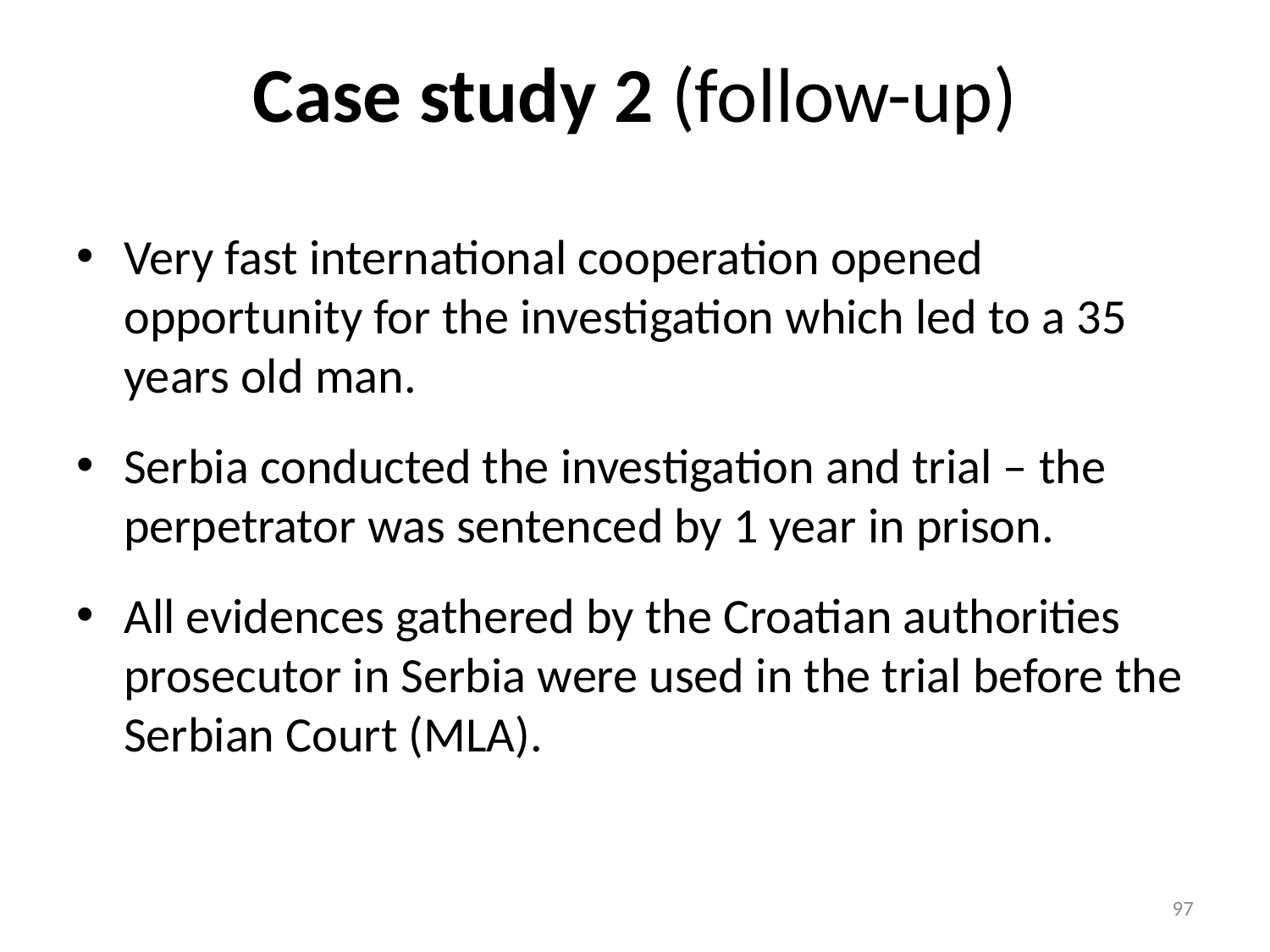

# Case study 2 (follow-up)
Very fast international cooperation opened opportunity for the investigation which led to a 35 years old man.
Serbia conducted the investigation and trial – the perpetrator was sentenced by 1 year in prison.
All evidences gathered by the Croatian authorities prosecutor in Serbia were used in the trial before the Serbian Court (MLA).

97